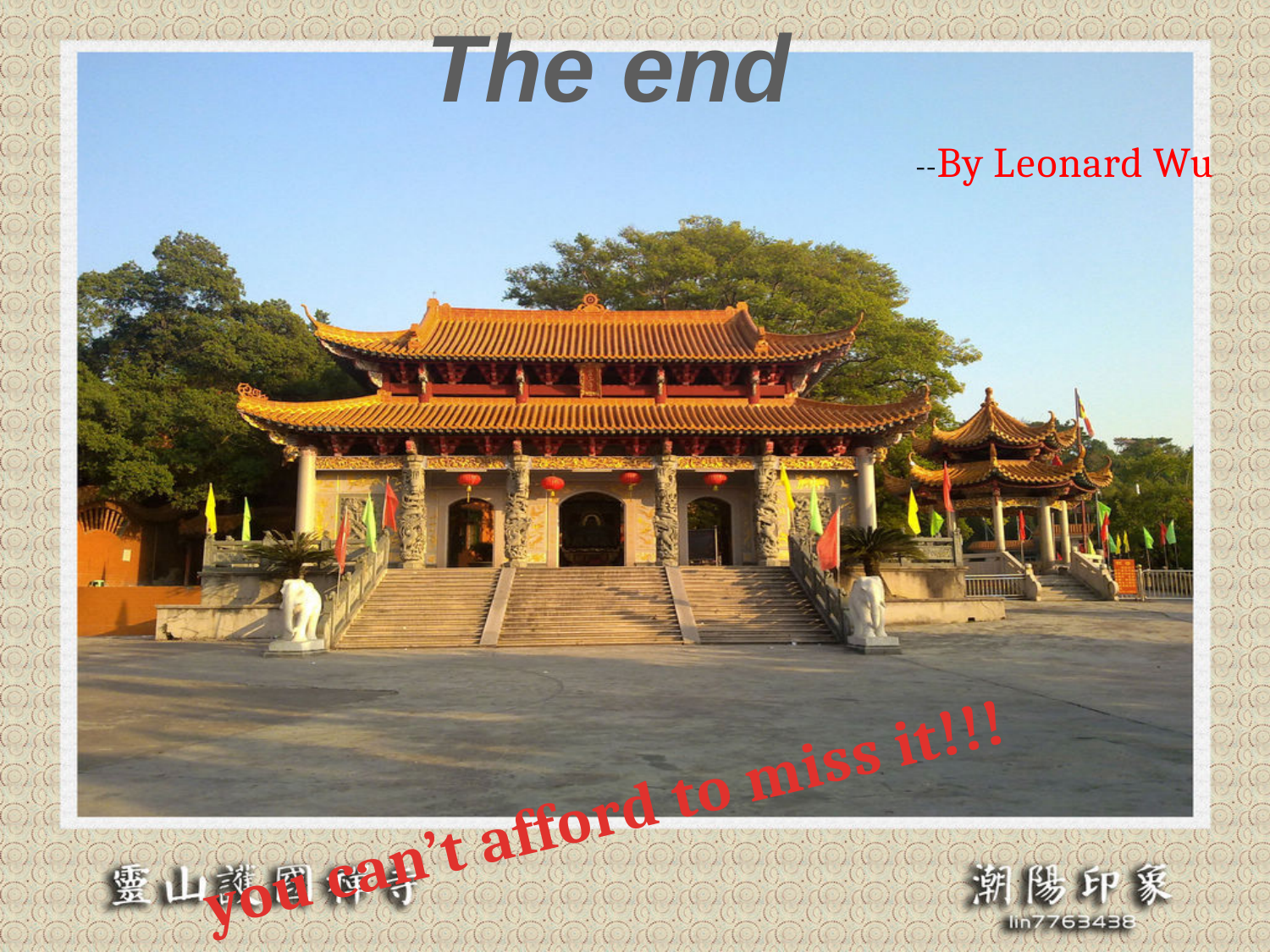

The end
--By Leonard Wu
you can’t afford to miss it!!!